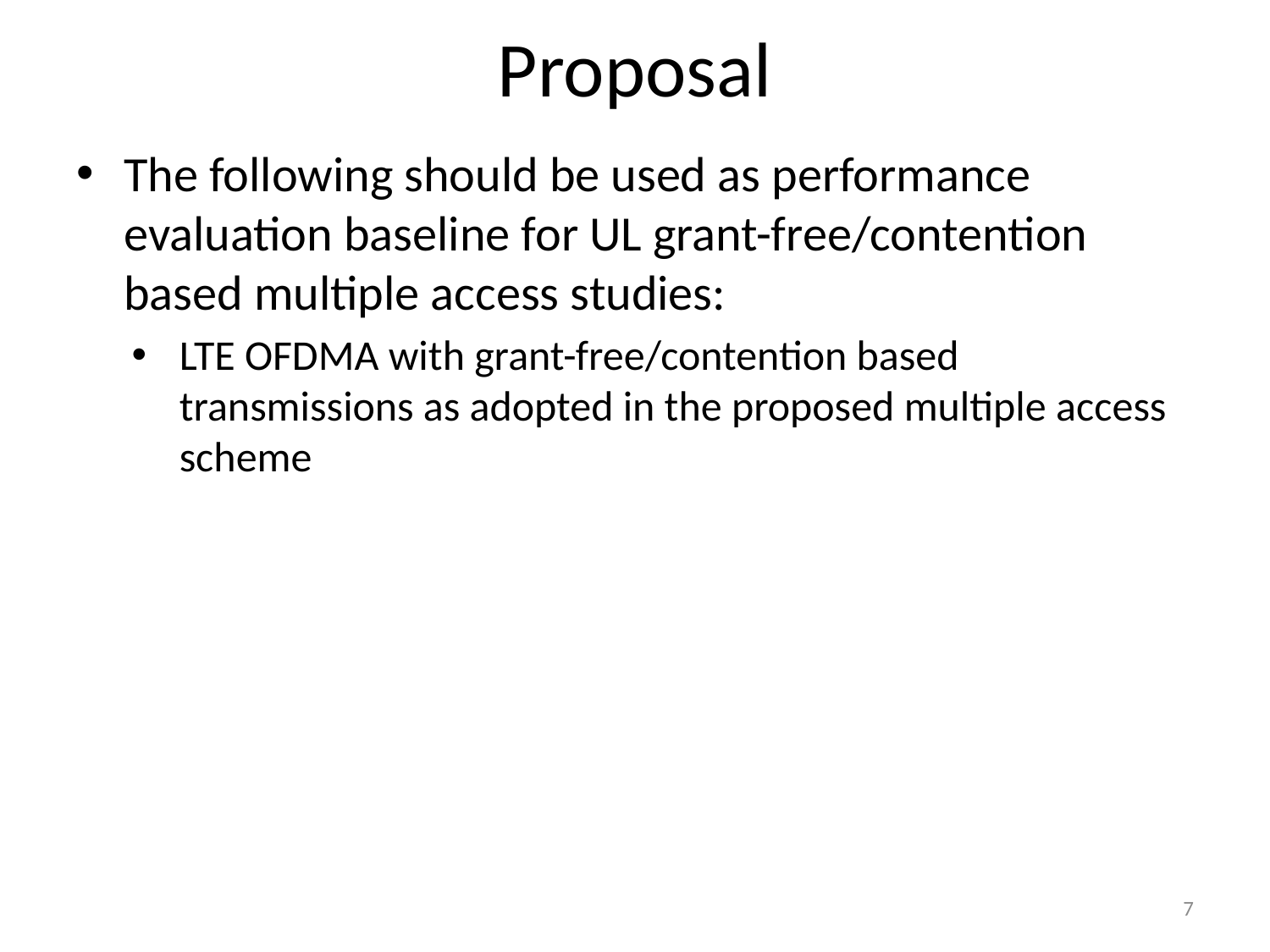

# Proposal
The following should be used as performance evaluation baseline for UL grant-free/contention based multiple access studies:
LTE OFDMA with grant-free/contention based transmissions as adopted in the proposed multiple access scheme

7